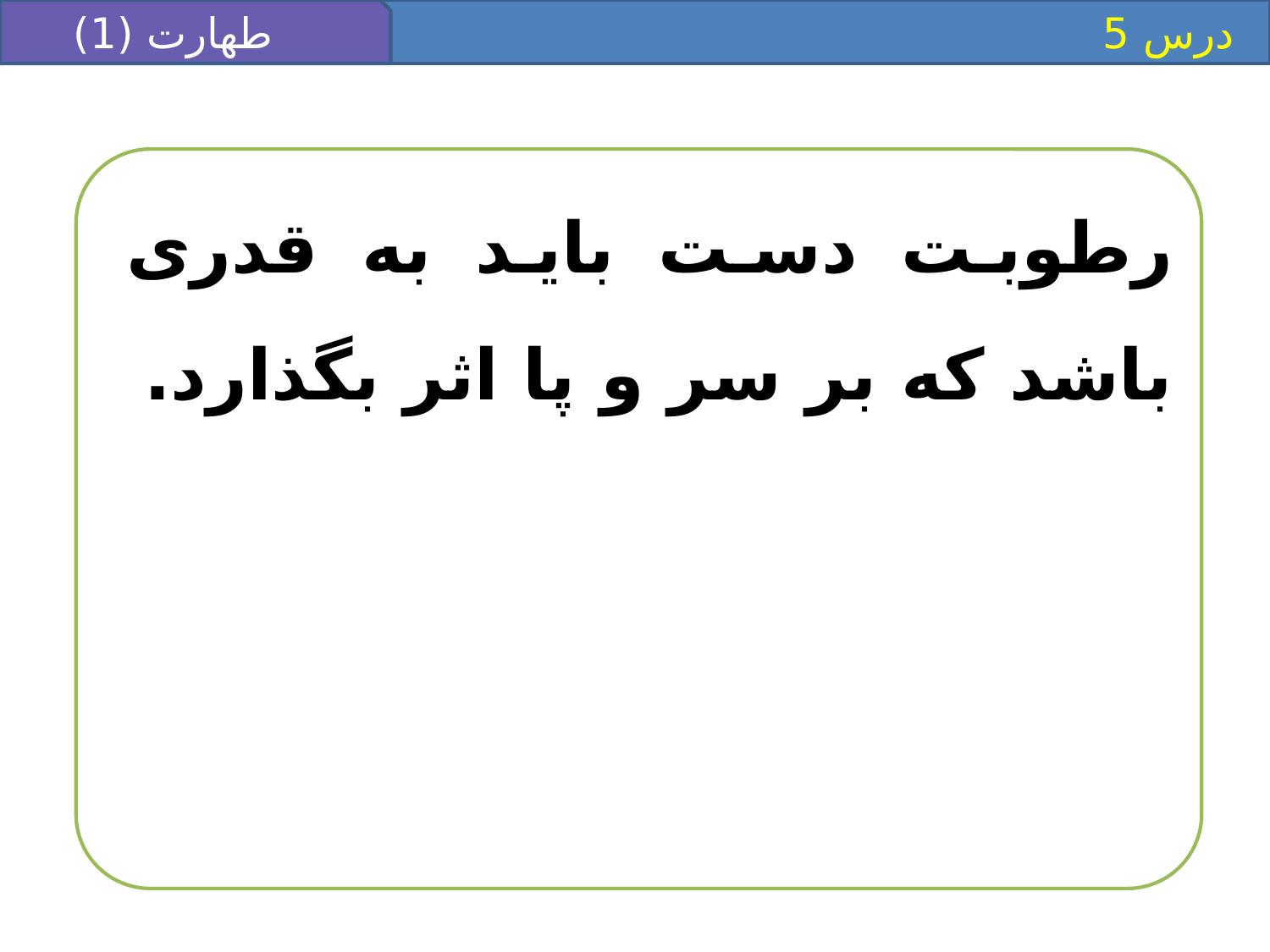

طهارت (1)
 درس 5

رطوبت دست بايد به قدرى باشد كه بر سر و پا اثر بگذارد.